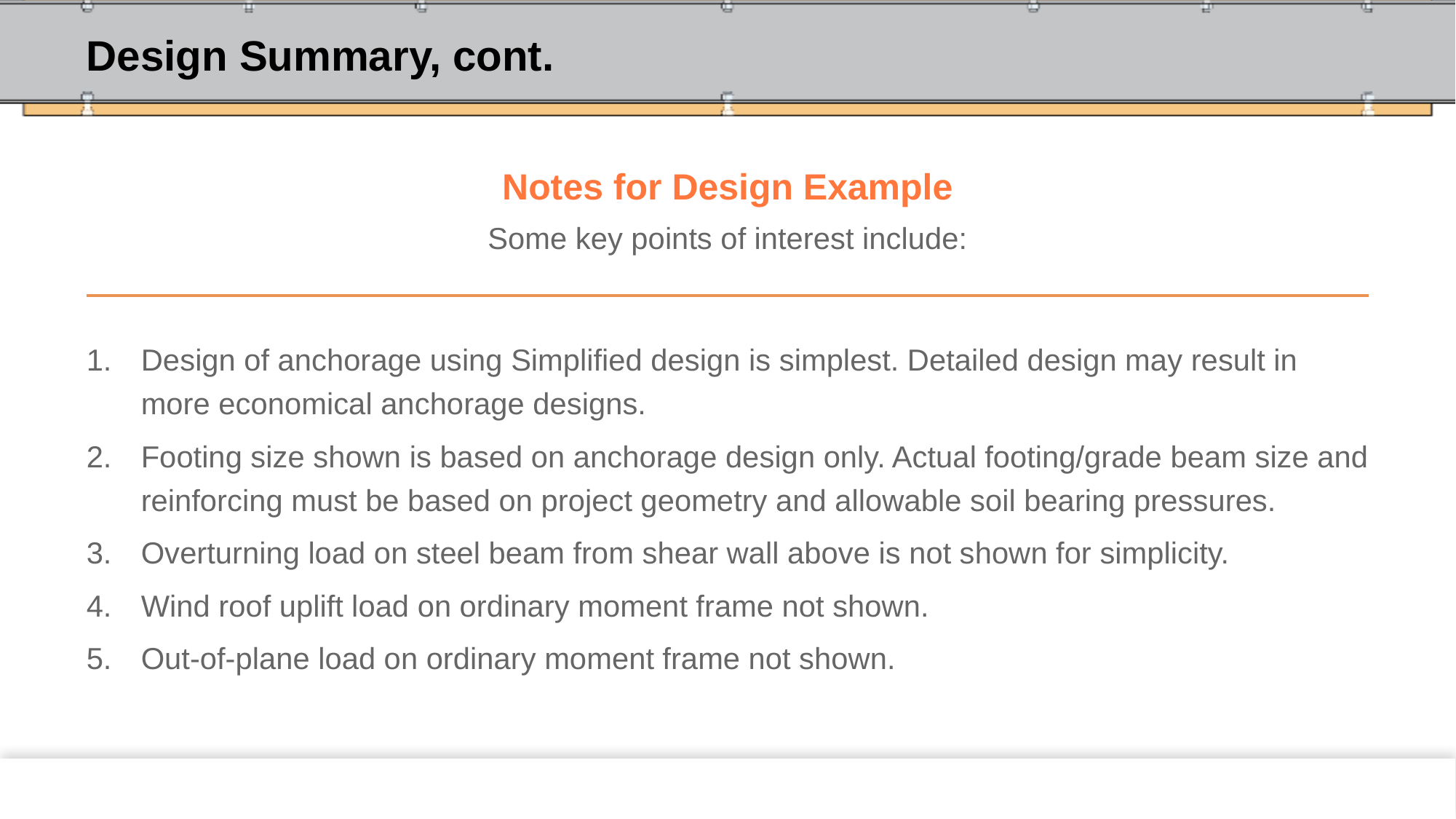

# Design Summary, cont.
Notes for Design Example
Some key points of interest include:
Design of anchorage using Simplified design is simplest. Detailed design may result in more economical anchorage designs.
Footing size shown is based on anchorage design only. Actual footing/grade beam size and reinforcing must be based on project geometry and allowable soil bearing pressures.
Overturning load on steel beam from shear wall above is not shown for simplicity.
Wind roof uplift load on ordinary moment frame not shown.
Out-of-plane load on ordinary moment frame not shown.